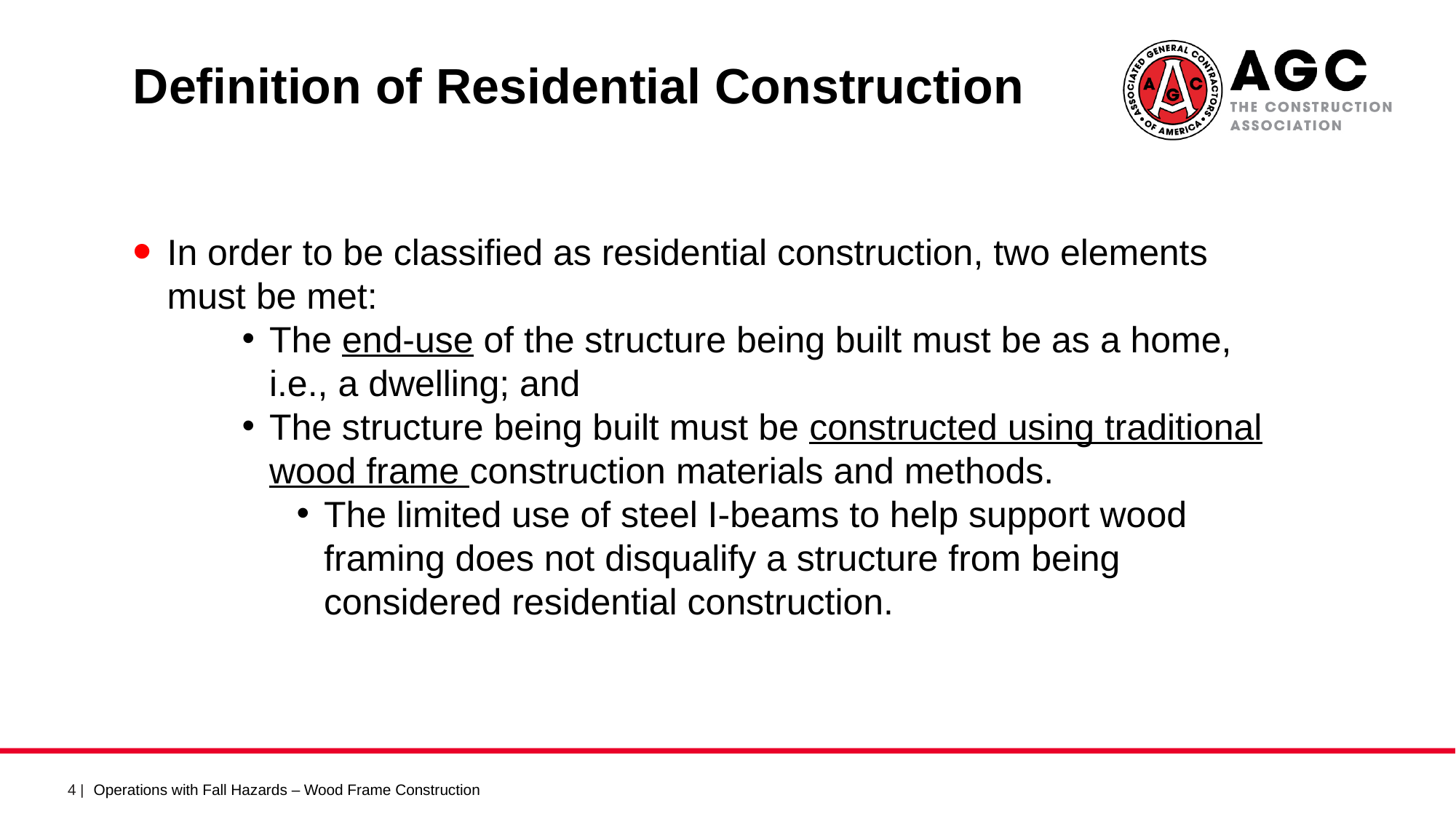

Definition of Residential Construction
In order to be classified as residential construction, two elements must be met:
The end-use of the structure being built must be as a home, i.e., a dwelling; and
The structure being built must be constructed using traditional wood frame construction materials and methods.
The limited use of steel I-beams to help support wood framing does not disqualify a structure from being considered residential construction.
Operations with Fall Hazards – Wood Frame Construction